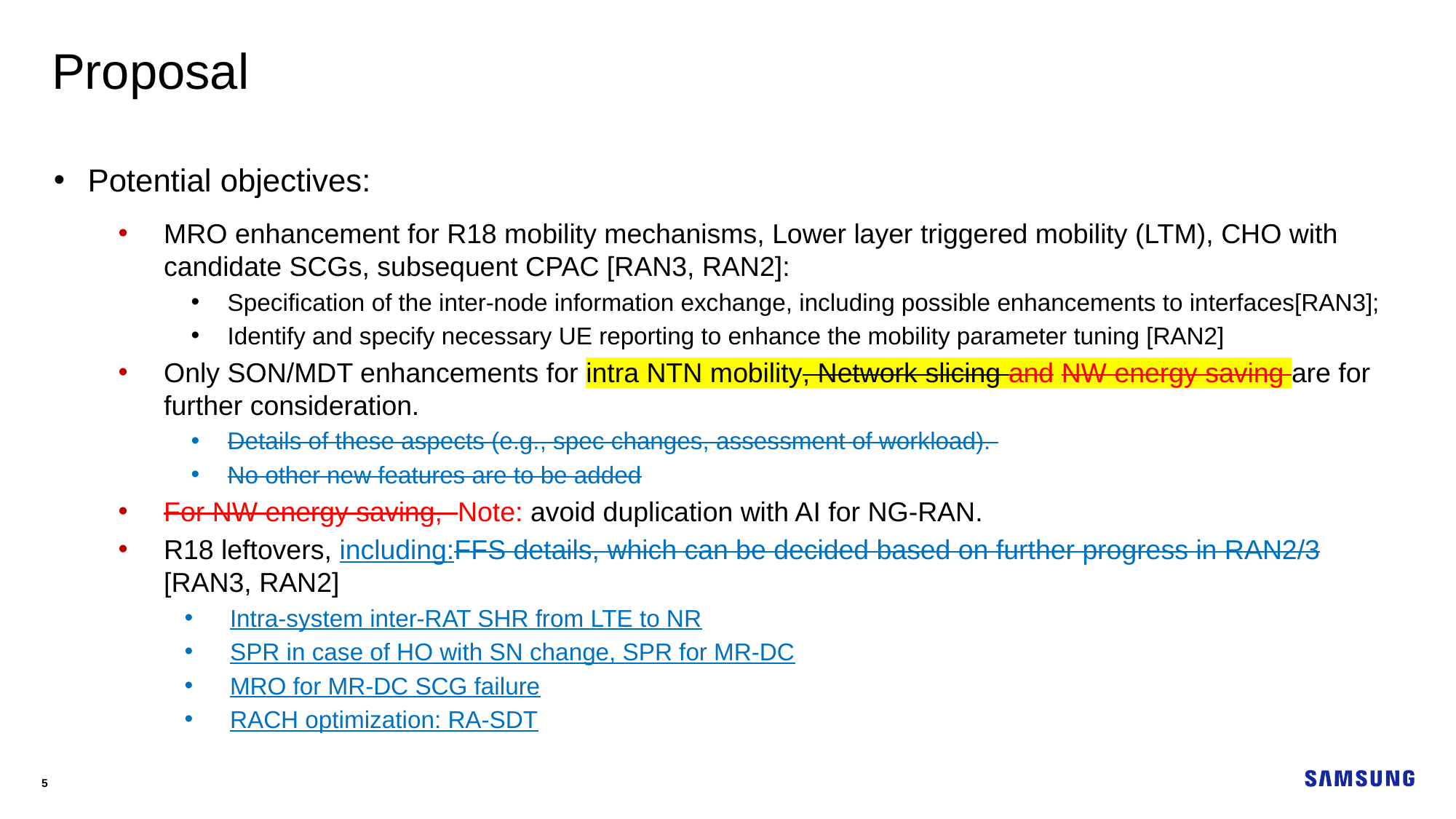

Proposal
Potential objectives:

MRO enhancement for R18 mobility mechanisms, Lower layer triggered mobility (LTM), CHO with candidate SCGs, subsequent CPAC [RAN3, RAN2]:
Specification of the inter-node information exchange, including possible enhancements to interfaces[RAN3];
Identify and specify necessary UE reporting to enhance the mobility parameter tuning [RAN2]
Only SON/MDT enhancements for intra NTN mobility, Network slicing and NW energy saving are for further consideration.
Details of these aspects (e.g., spec changes, assessment of workload).
No other new features are to be added
For NW energy saving,  Note: avoid duplication with AI for NG-RAN.
R18 leftovers, including:FFS details, which can be decided based on further progress in RAN2/3 [RAN3, RAN2]
Intra-system inter-RAT SHR from LTE to NR
SPR in case of HO with SN change, SPR for MR-DC
MRO for MR-DC SCG failure
RACH optimization: RA-SDT